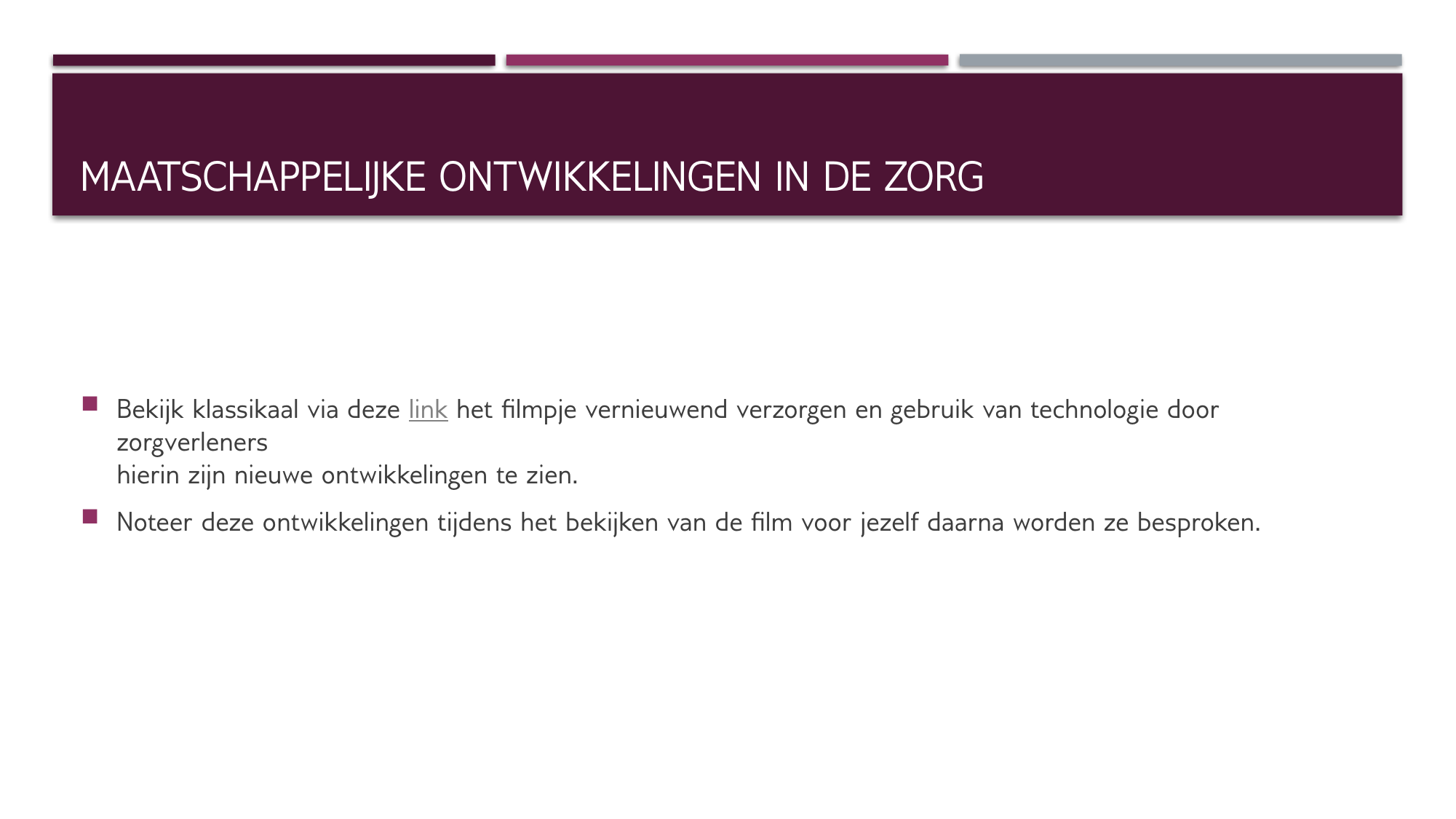

# Maatschappelijke ontwikkelingen in de zorg
Bekijk klassikaal via deze link het filmpje vernieuwend verzorgen en gebruik van technologie door zorgverleners
hierin zijn nieuwe ontwikkelingen te zien.
Noteer deze ontwikkelingen tijdens het bekijken van de film voor jezelf daarna worden ze besproken.